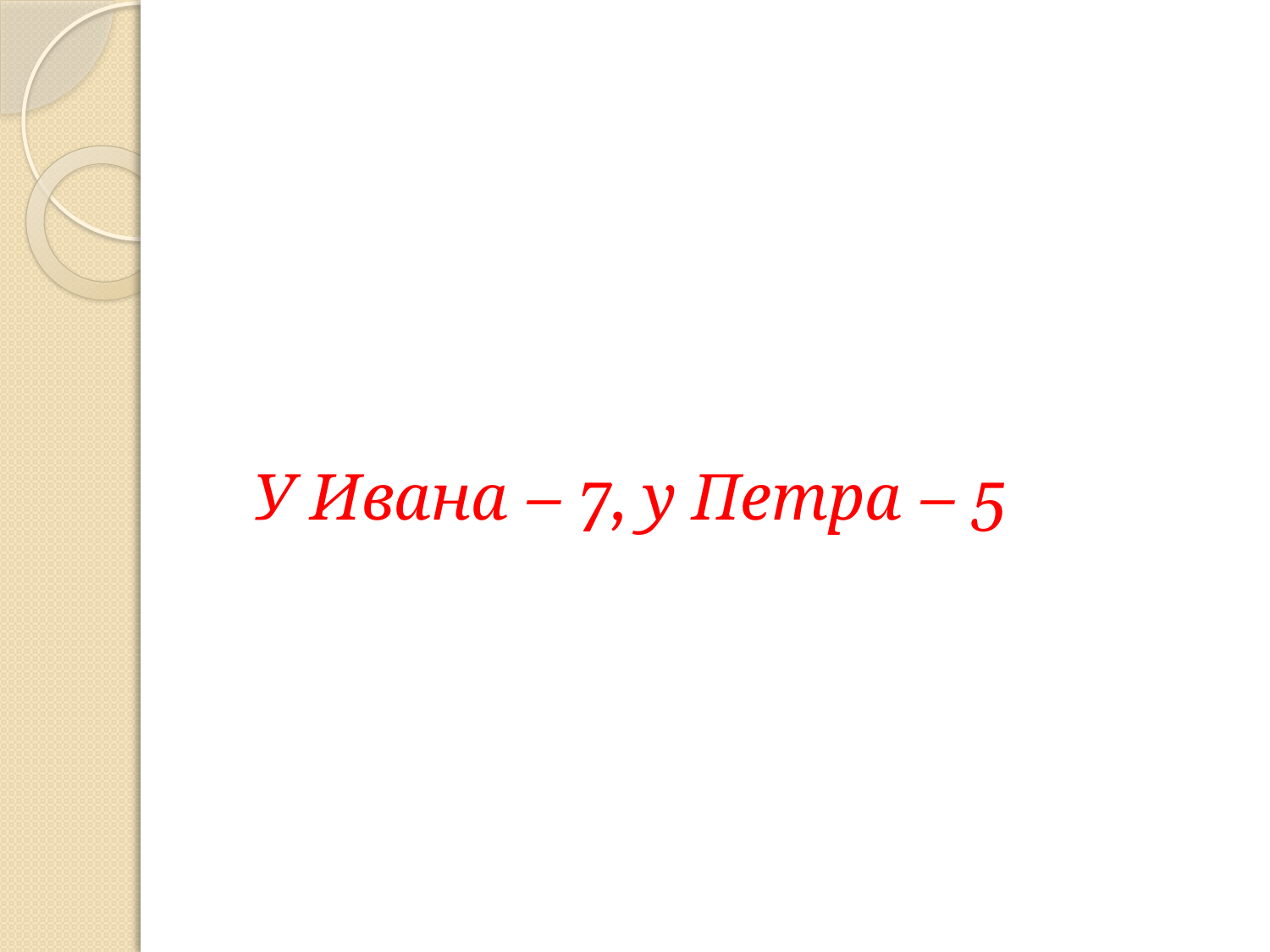

У Ивана – 7, у Петра – 5